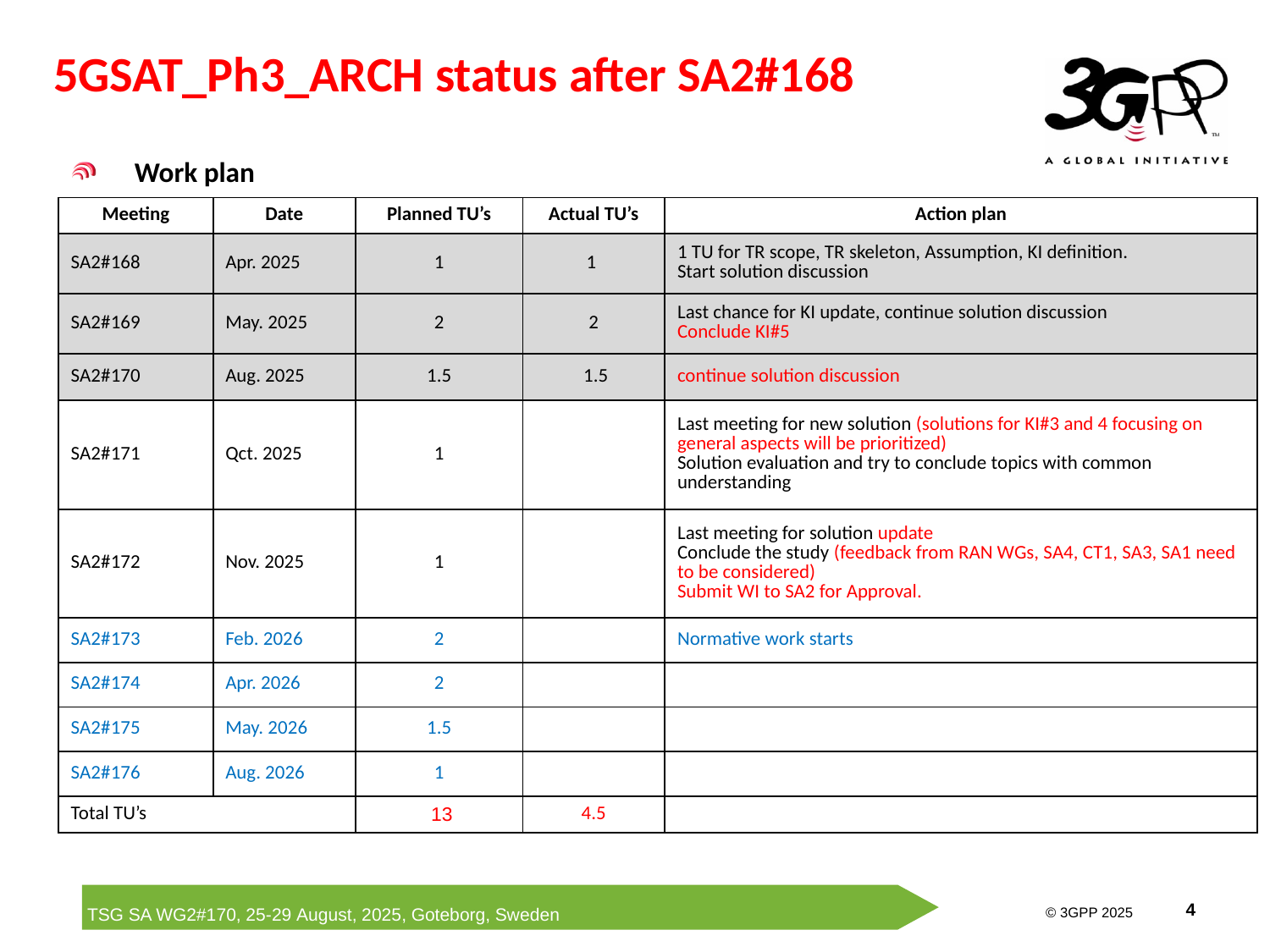

5GSAT_Ph3_ARCH status after SA2#168
Work plan
| Meeting | Date | Planned TU’s | Actual TU’s | Action plan |
| --- | --- | --- | --- | --- |
| SA2#168 | Apr. 2025 | 1 | 1 | 1 TU for TR scope, TR skeleton, Assumption, KI definition. Start solution discussion |
| SA2#169 | May. 2025 | 2 | 2 | Last chance for KI update, continue solution discussion Conclude KI#5 |
| SA2#170 | Aug. 2025 | 1.5 | 1.5 | continue solution discussion |
| SA2#171 | Qct. 2025 | 1 |  | Last meeting for new solution (solutions for KI#3 and 4 focusing on general aspects will be prioritized) Solution evaluation and try to conclude topics with common understanding |
| SA2#172 | Nov. 2025 | 1 |  | Last meeting for solution update Conclude the study (feedback from RAN WGs, SA4, CT1, SA3, SA1 need to be considered) Submit WI to SA2 for Approval. |
| SA2#173 | Feb. 2026 | 2 |  | Normative work starts |
| SA2#174 | Apr. 2026 | 2 |  |  |
| SA2#175 | May. 2026 | 1.5 |  |  |
| SA2#176 | Aug. 2026 | 1 |  |  |
| Total TU’s |  | 13 | 4.5 |  |